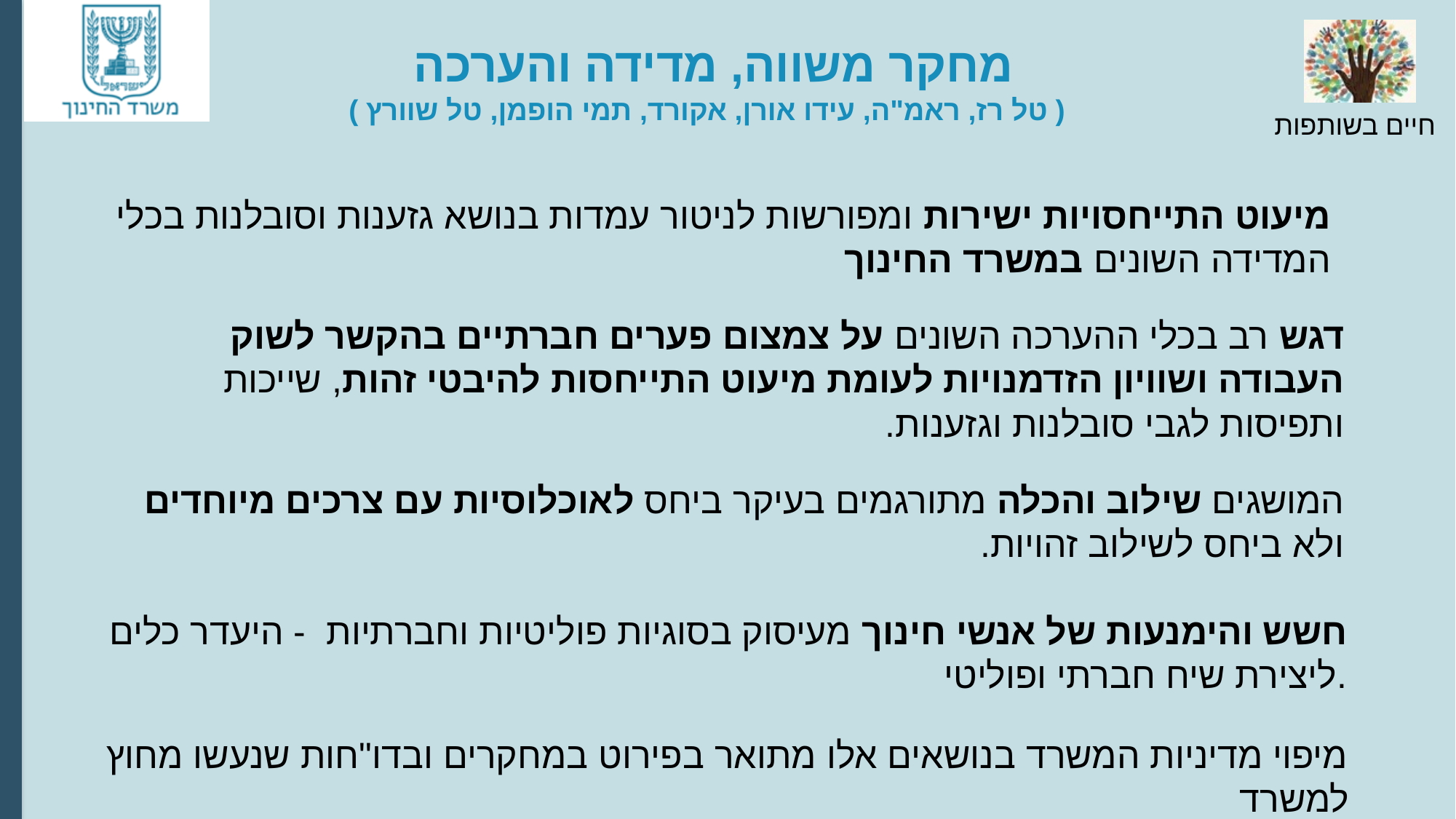

# מחקר משווה, מדידה והערכה ( טל רז, ראמ"ה, עידו אורן, אקורד, תמי הופמן, טל שוורץ )
מיעוט התייחסויות ישירות ומפורשות לניטור עמדות בנושא גזענות וסובלנות בכלי המדידה השונים במשרד החינוך
דגש רב בכלי ההערכה השונים על צמצום פערים חברתיים בהקשר לשוק העבודה ושוויון הזדמנויות לעומת מיעוט התייחסות להיבטי זהות, שייכות ותפיסות לגבי סובלנות וגזענות.
המושגים שילוב והכלה מתורגמים בעיקר ביחס לאוכלוסיות עם צרכים מיוחדים ולא ביחס לשילוב זהויות.
חשש והימנעות של אנשי חינוך מעיסוק בסוגיות פוליטיות וחברתיות  - היעדר כלים ליצירת שיח חברתי ופוליטי.

מיפוי מדיניות המשרד בנושאים אלו מתואר בפירוט במחקרים ובדו"חות שנעשו מחוץ למשרד